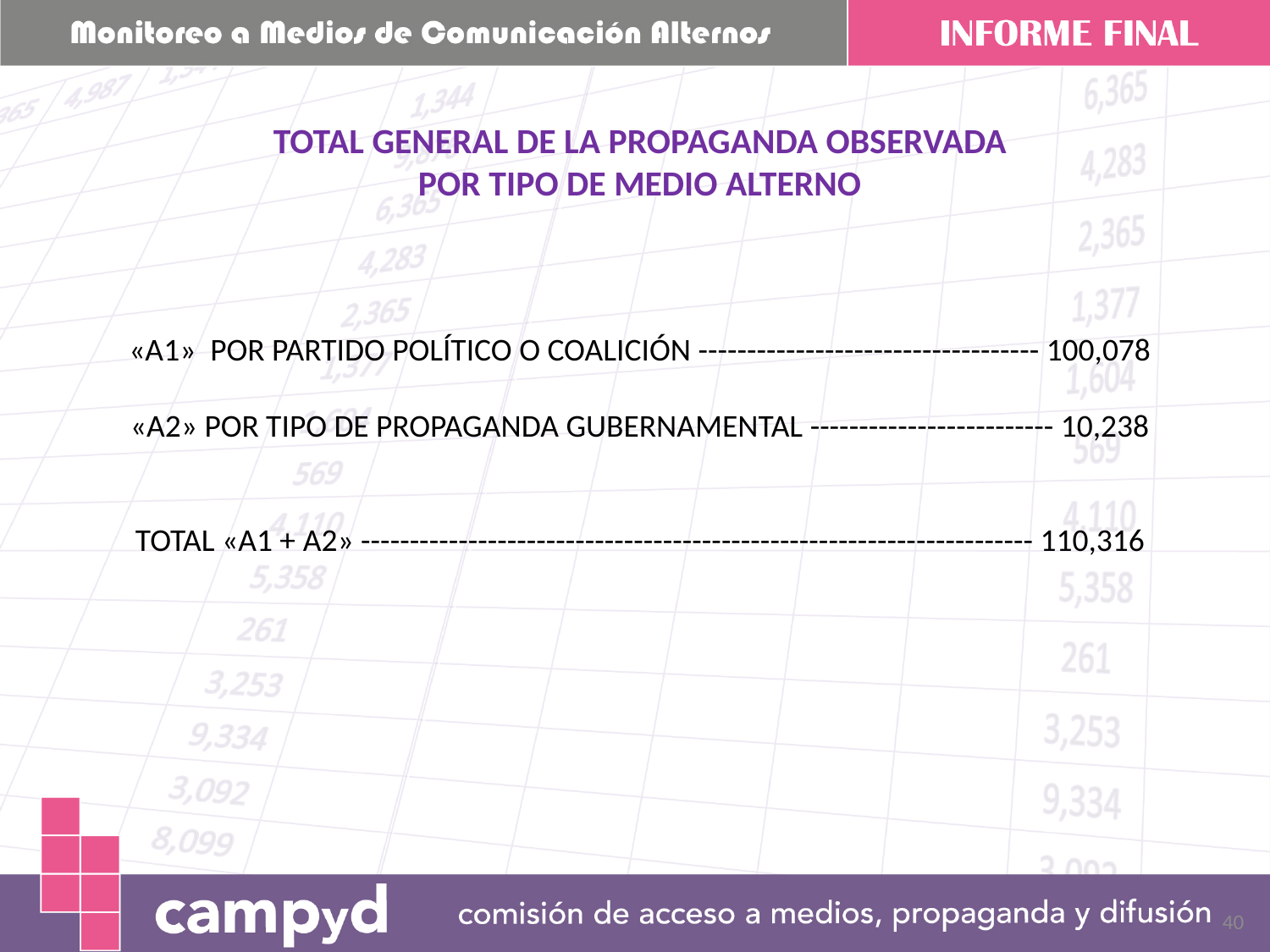

TOTAL GENERAL DE LA PROPAGANDA OBSERVADA
POR TIPO DE MEDIO ALTERNO

«A1»  POR PARTIDO POLÍTICO O COALICIÓN ----------------------------------- 100,078

«A2» POR TIPO DE PROPAGANDA GUBERNAMENTAL ------------------------- 10,238

TOTAL «A1 + A2» --------------------------------------------------------------------- 110,316
40